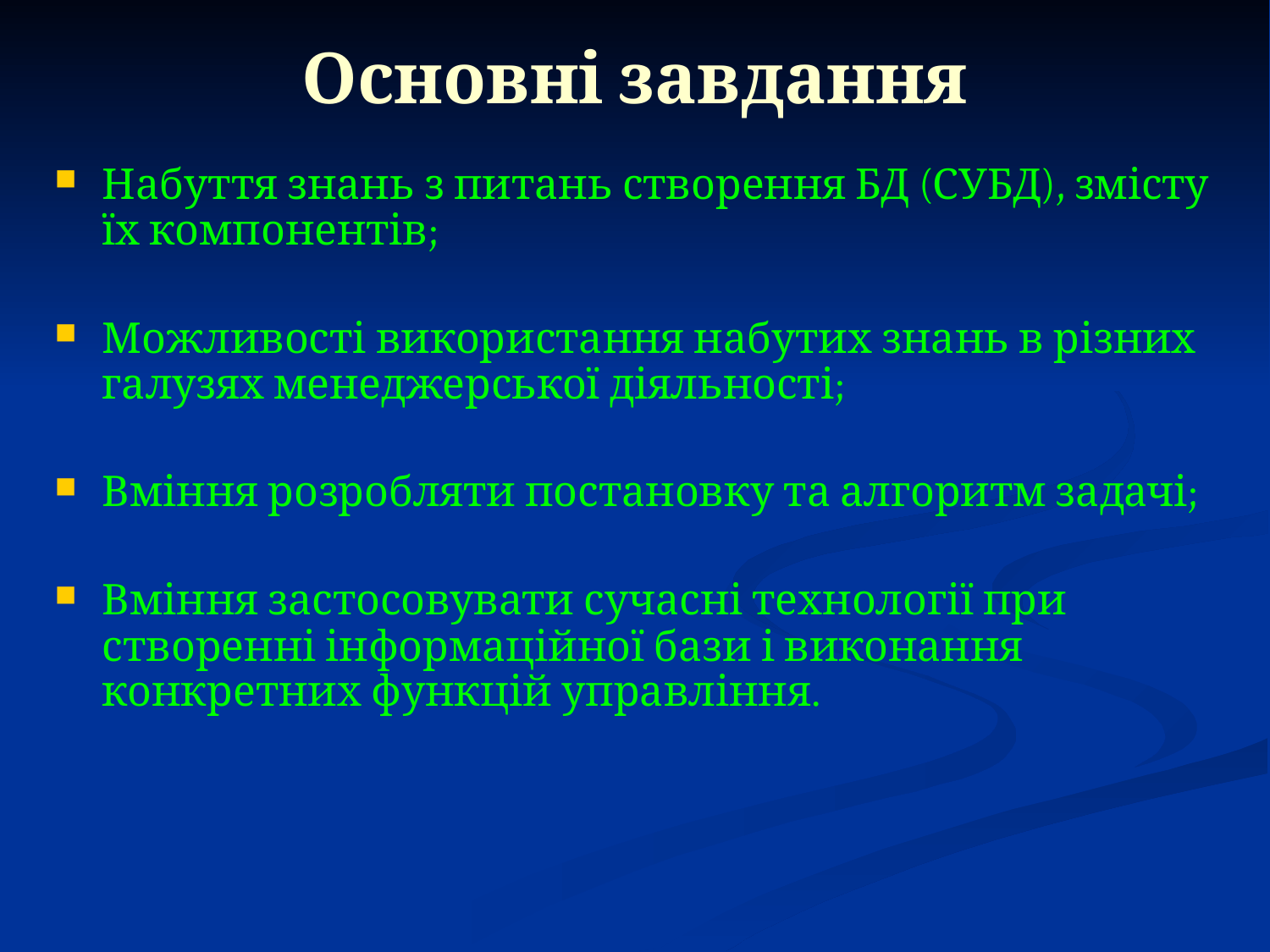

# Основні завдання
Набуття знань з питань створення БД (СУБД), змісту їх компонентів;

Можливості використання набутих знань в різних галузях менеджерської діяльності;

Вміння розробляти постановку та алгоритм задачі;

Вміння застосовувати сучасні технології при створенні інформаційної бази і виконання конкретних функцій управління.